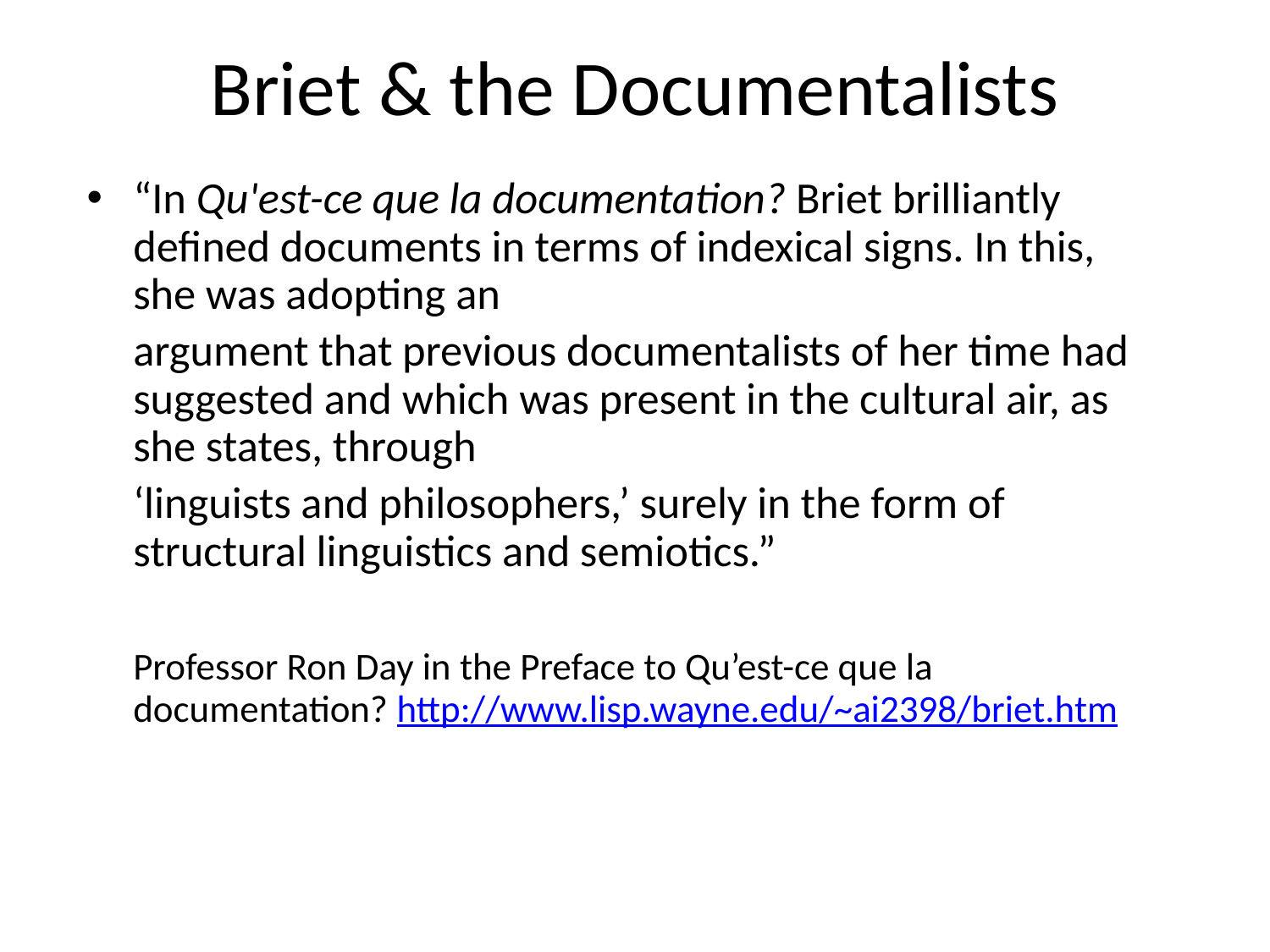

# Briet & the Documentalists
“In Qu'est-ce que la documentation? Briet brilliantly defined documents in terms of indexical signs. In this, she was adopting an
	argument that previous documentalists of her time had suggested and which was present in the cultural air, as she states, through
	‘linguists and philosophers,’ surely in the form of structural linguistics and semiotics.”

	Professor Ron Day in the Preface to Qu’est-ce que la documentation? http://www.lisp.wayne.edu/~ai2398/briet.htm